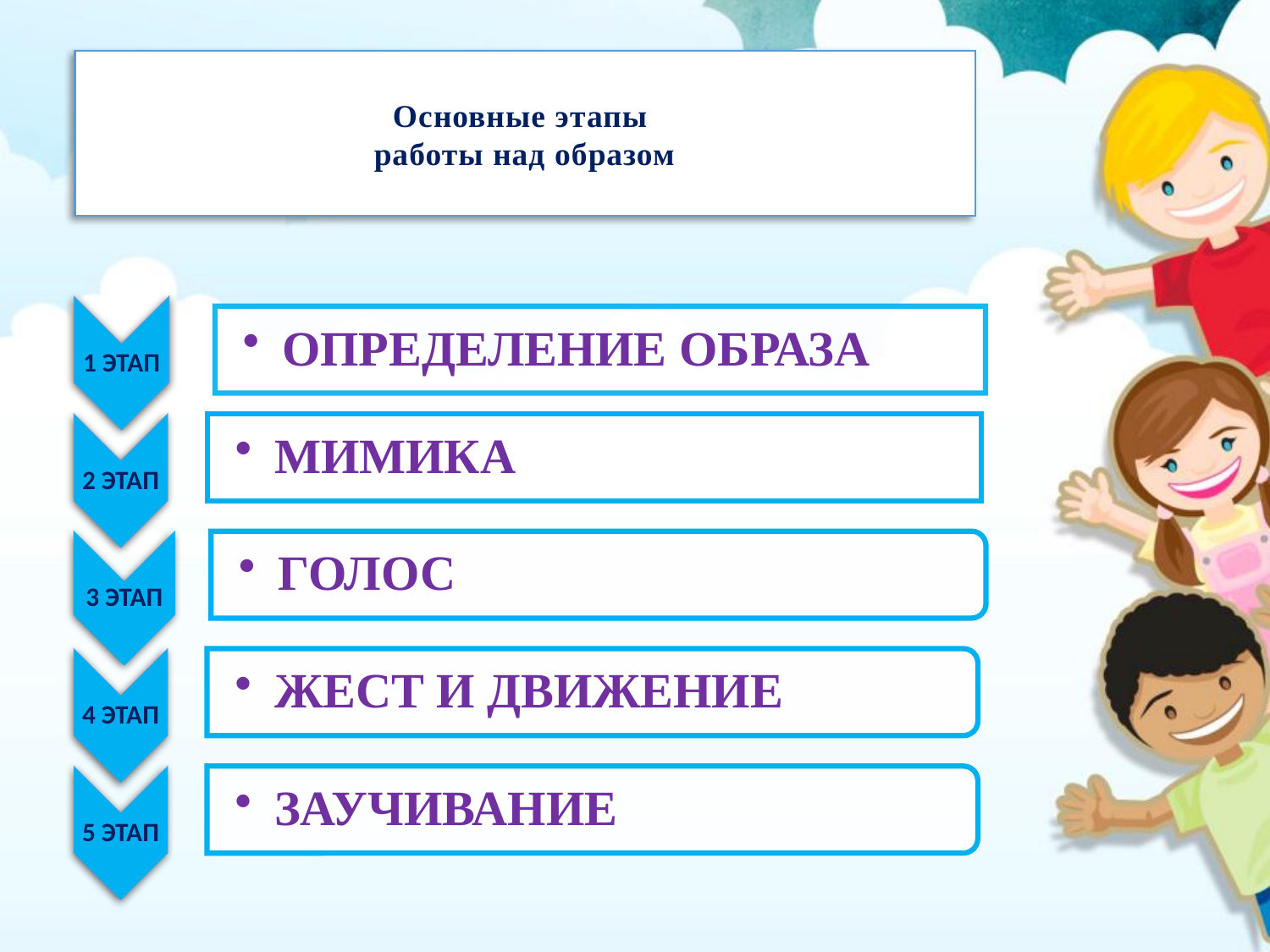

# Основные этапы работы над образом
1 ЭТАП
ОПРЕДЕЛЕНИЕ ОБРАЗА
2 ЭТАП
МИМИКА
3 ЭТАП
ГОЛОС
4 ЭТАП
ЖЕСТ И ДВИЖЕНИЕ
5 ЭТАП
ЗАУЧИВАНИЕ